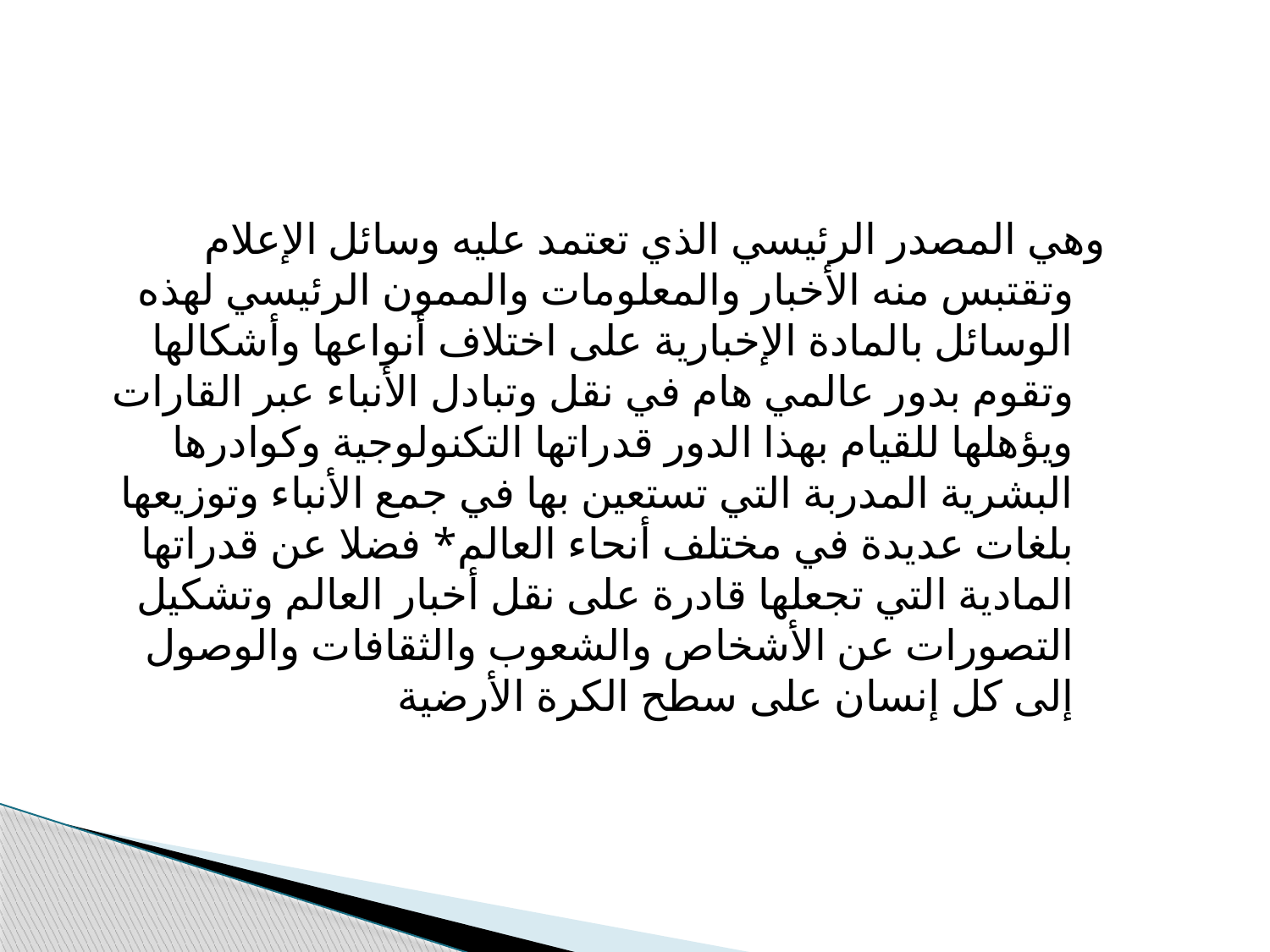

وهي المصدر الرئيسي الذي تعتمد عليه وسائل الإعلام وتقتبس منه الأخبار والمعلومات والممون الرئيسي لهذه الوسائل بالمادة الإخبارية على اختلاف أنواعها وأشكالها وتقوم بدور عالمي هام في نقل وتبادل الأنباء عبر القارات ويؤهلها للقيام بهذا الدور قدراتها التكنولوجية وكوادرها البشرية المدربة التي تستعين بها في جمع الأنباء وتوزيعها بلغات عديدة في مختلف أنحاء العالم* فضلا عن قدراتها المادية التي تجعلها قادرة على نقل أخبار العالم وتشكيل التصورات عن الأشخاص والشعوب والثقافات والوصول إلى كل إنسان على سطح الكرة الأرضية